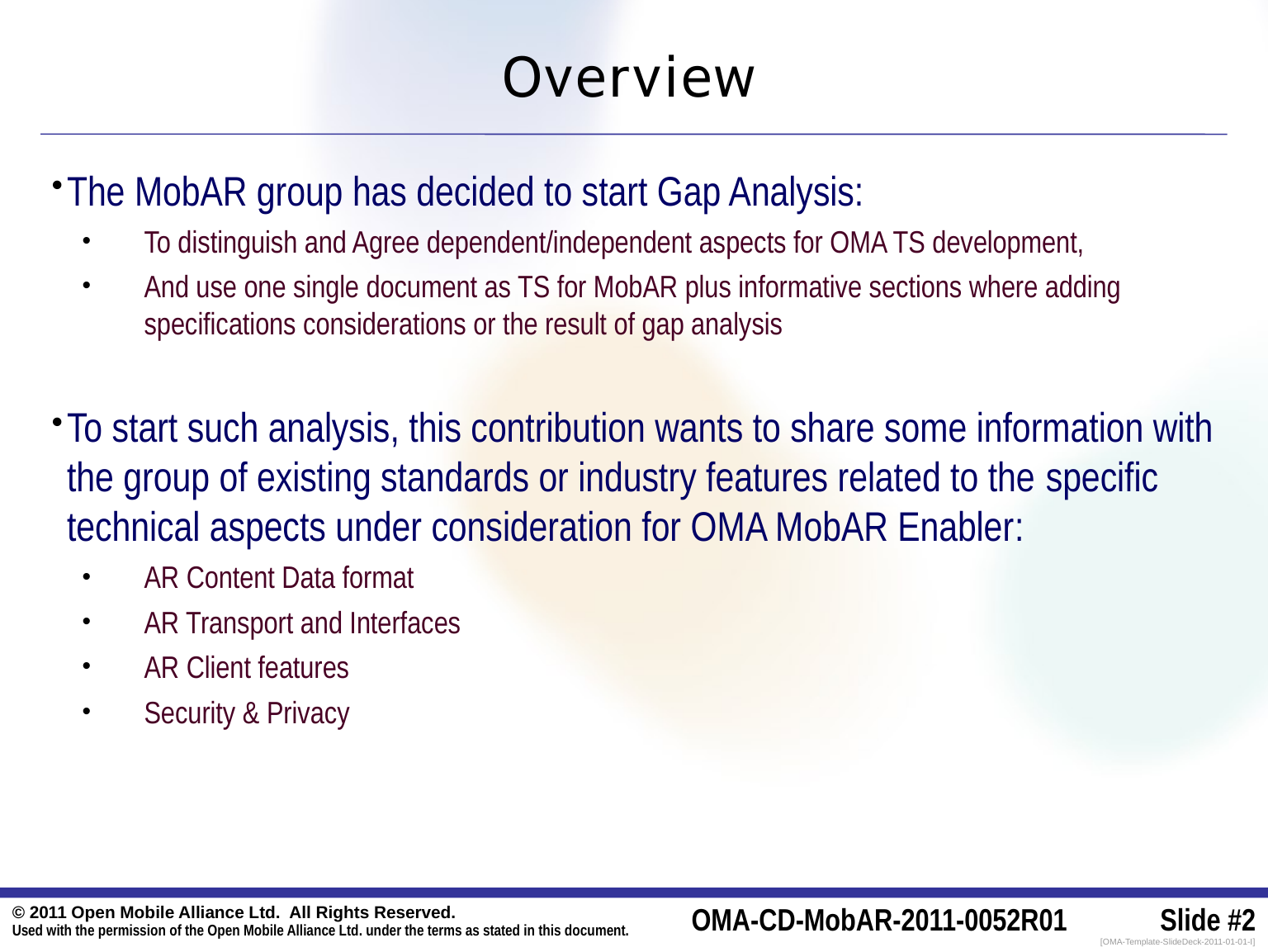

# Overview
The MobAR group has decided to start Gap Analysis:
To distinguish and Agree dependent/independent aspects for OMA TS development,
And use one single document as TS for MobAR plus informative sections where adding specifications considerations or the result of gap analysis

To start such analysis, this contribution wants to share some information with the group of existing standards or industry features related to the specific technical aspects under consideration for OMA MobAR Enabler:
AR Content Data format
AR Transport and Interfaces
AR Client features
Security & Privacy